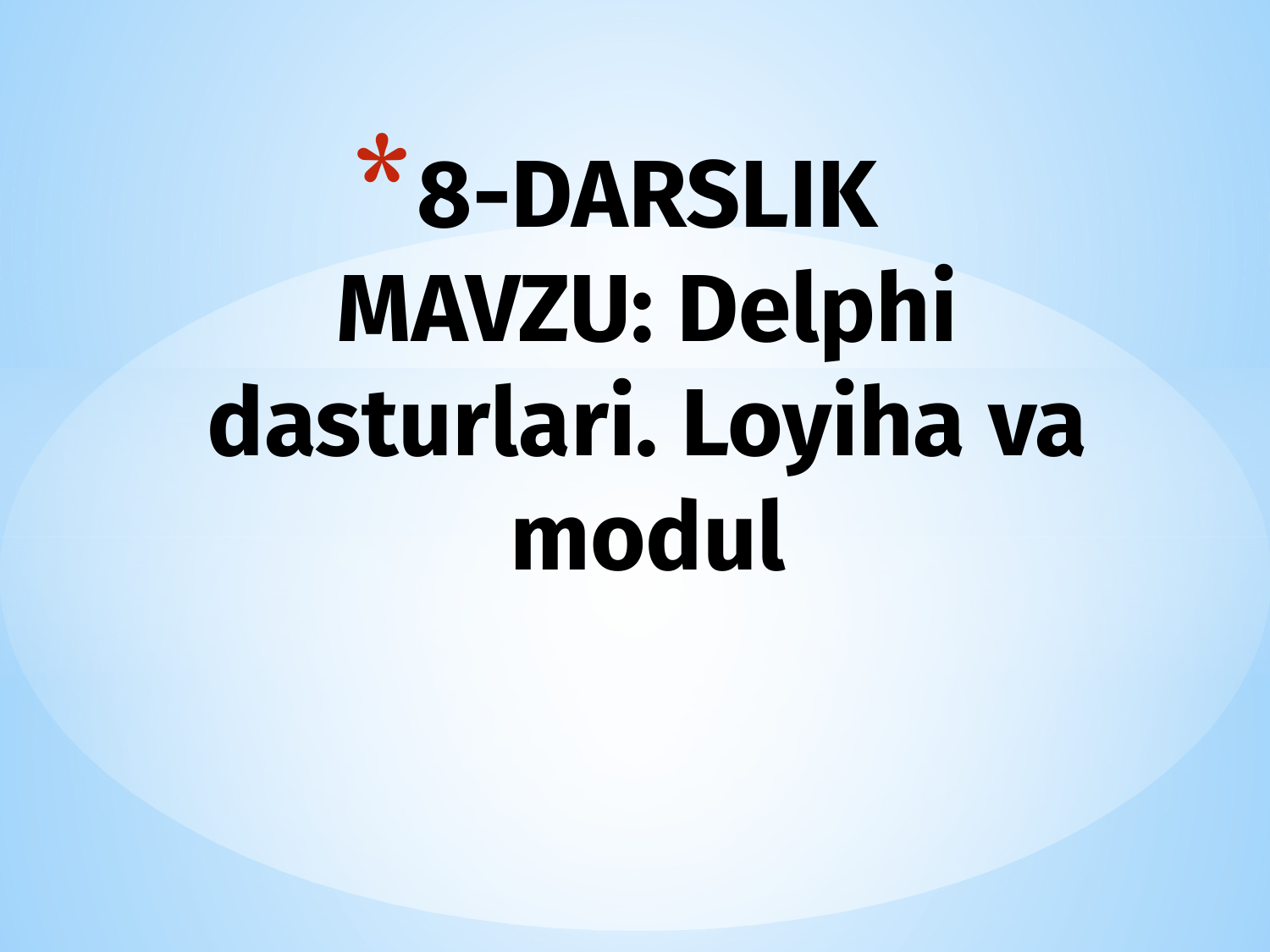

# 8-DARSLIK MAVZU: Delphi dasturlari. Loyiha va modul